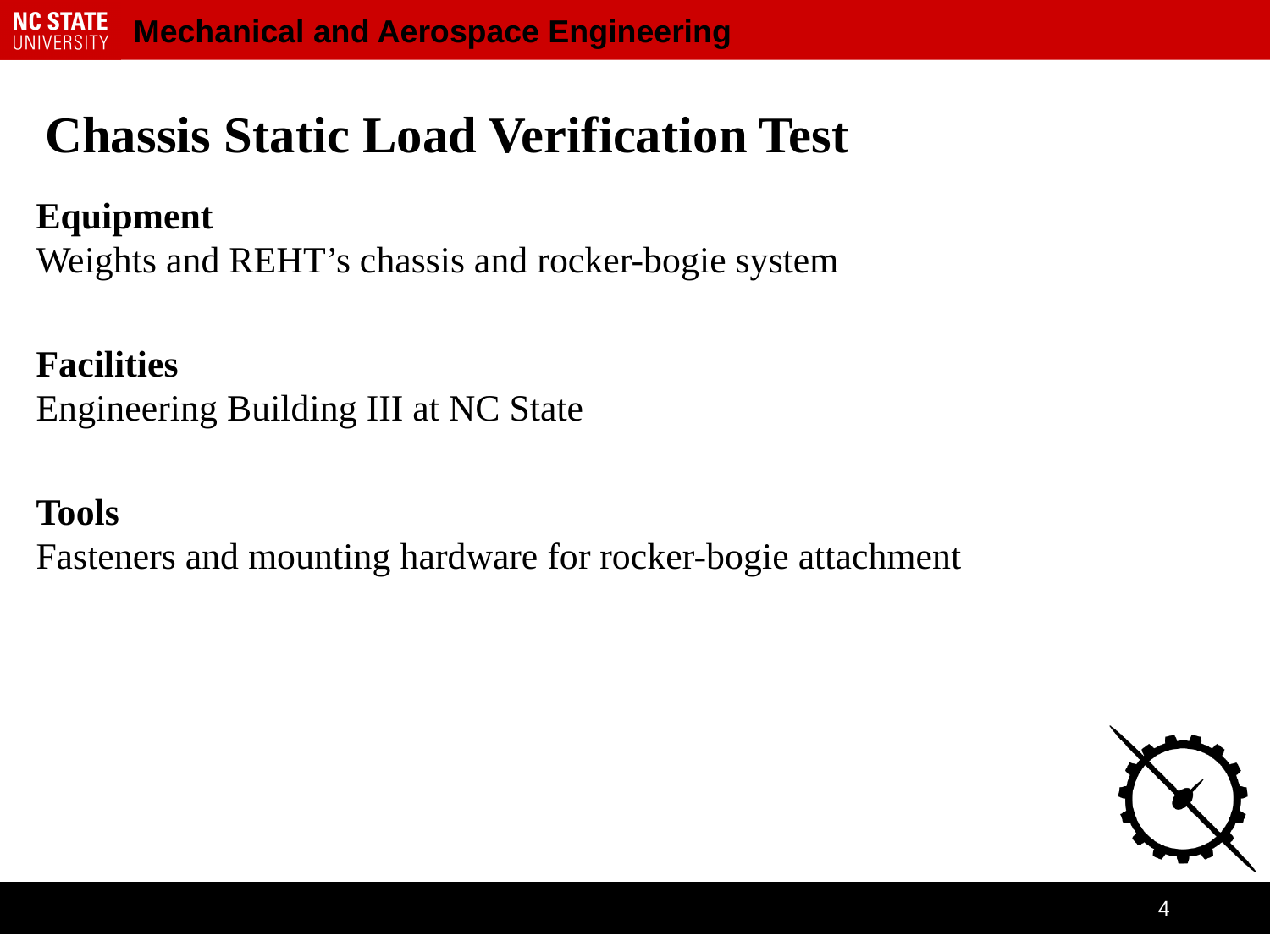

# Chassis Static Load Verification Test
Equipment
Weights and REHT’s chassis and rocker-bogie system

Facilities
Engineering Building III at NC State

Tools
Fasteners and mounting hardware for rocker-bogie attachment

4